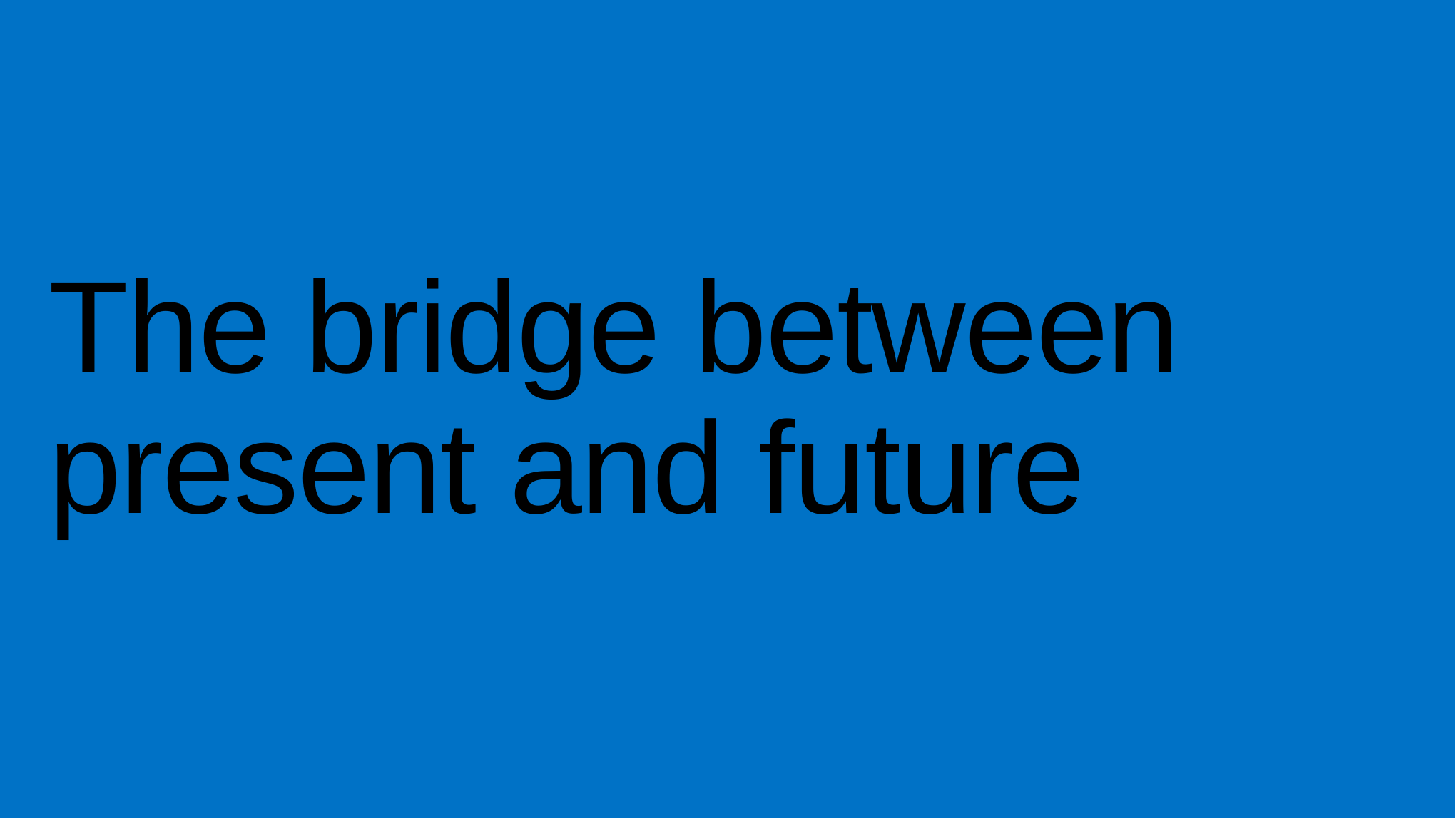

# The bridge between present and future